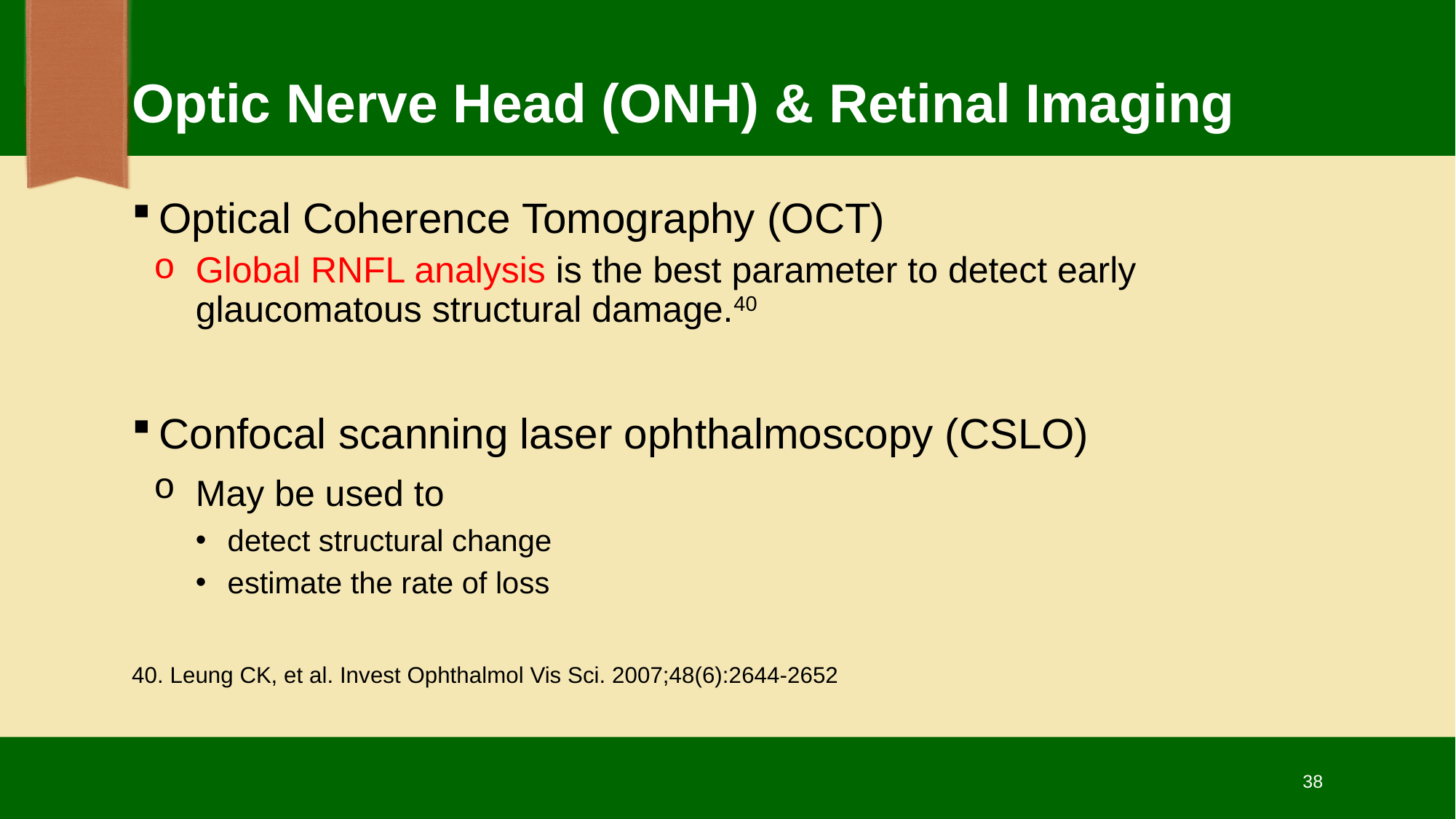

# Optic Nerve Head (ONH) & Retinal Imaging
Optical Coherence Tomography (OCT)
Global RNFL analysis is the best parameter to detect early glaucomatous structural damage.40

Confocal scanning laser ophthalmoscopy (CSLO)
May be used to
detect structural change
estimate the rate of loss

40. Leung CK, et al. Invest Ophthalmol Vis Sci. 2007;48(6):2644-2652
38